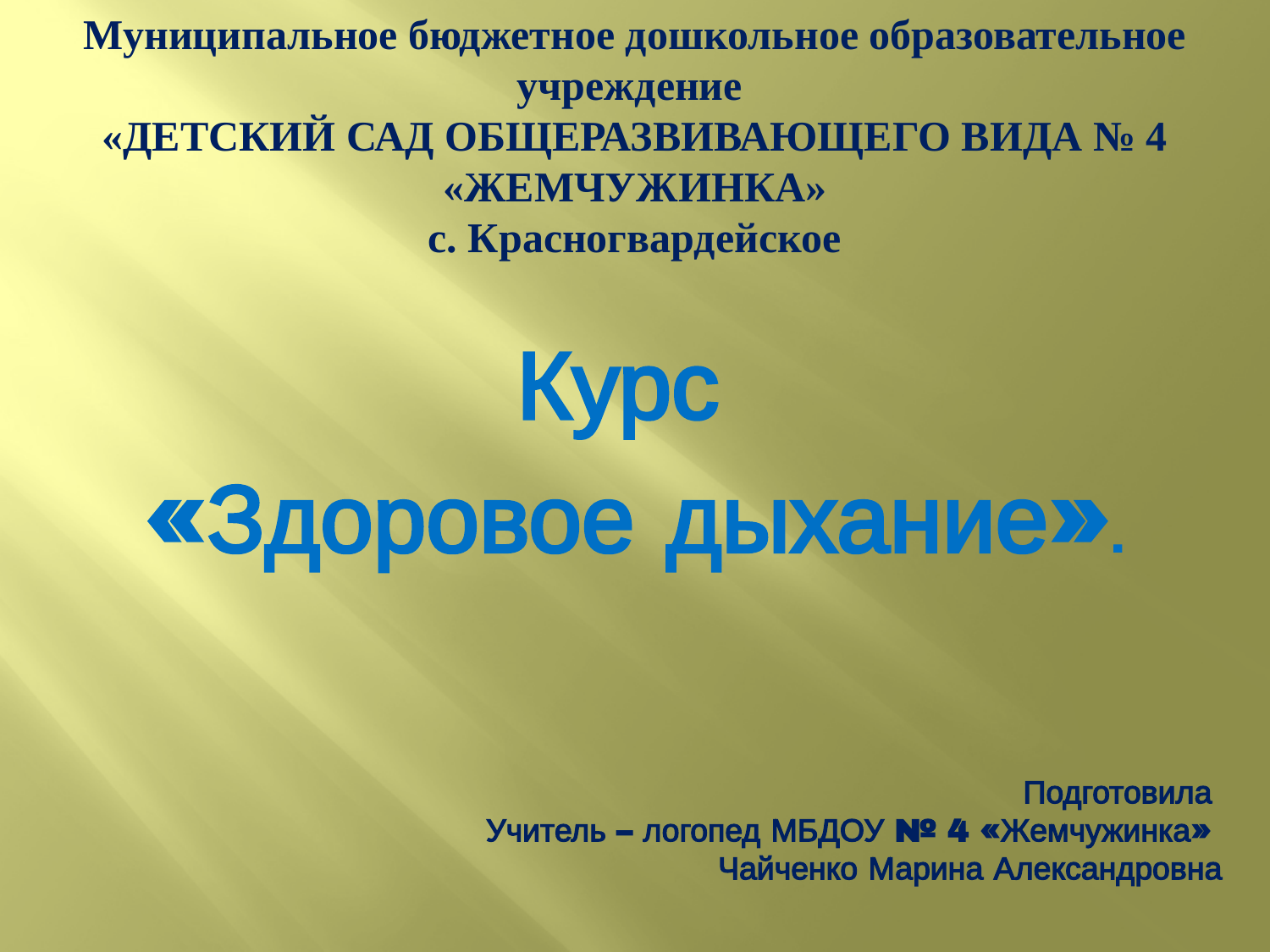

Муниципальное бюджетное дошкольное образовательное учреждение
«ДЕТСКИЙ САД ОБЩЕРАЗВИВАЮЩЕГО ВИДА № 4 «ЖЕМЧУЖИНКА»
с. Красногвардейское
Курс
 «Здоровое дыхание».
# Подготовила Учитель – логопед МБДОУ № 4 «Жемчужинка» Чайченко Марина Александровна